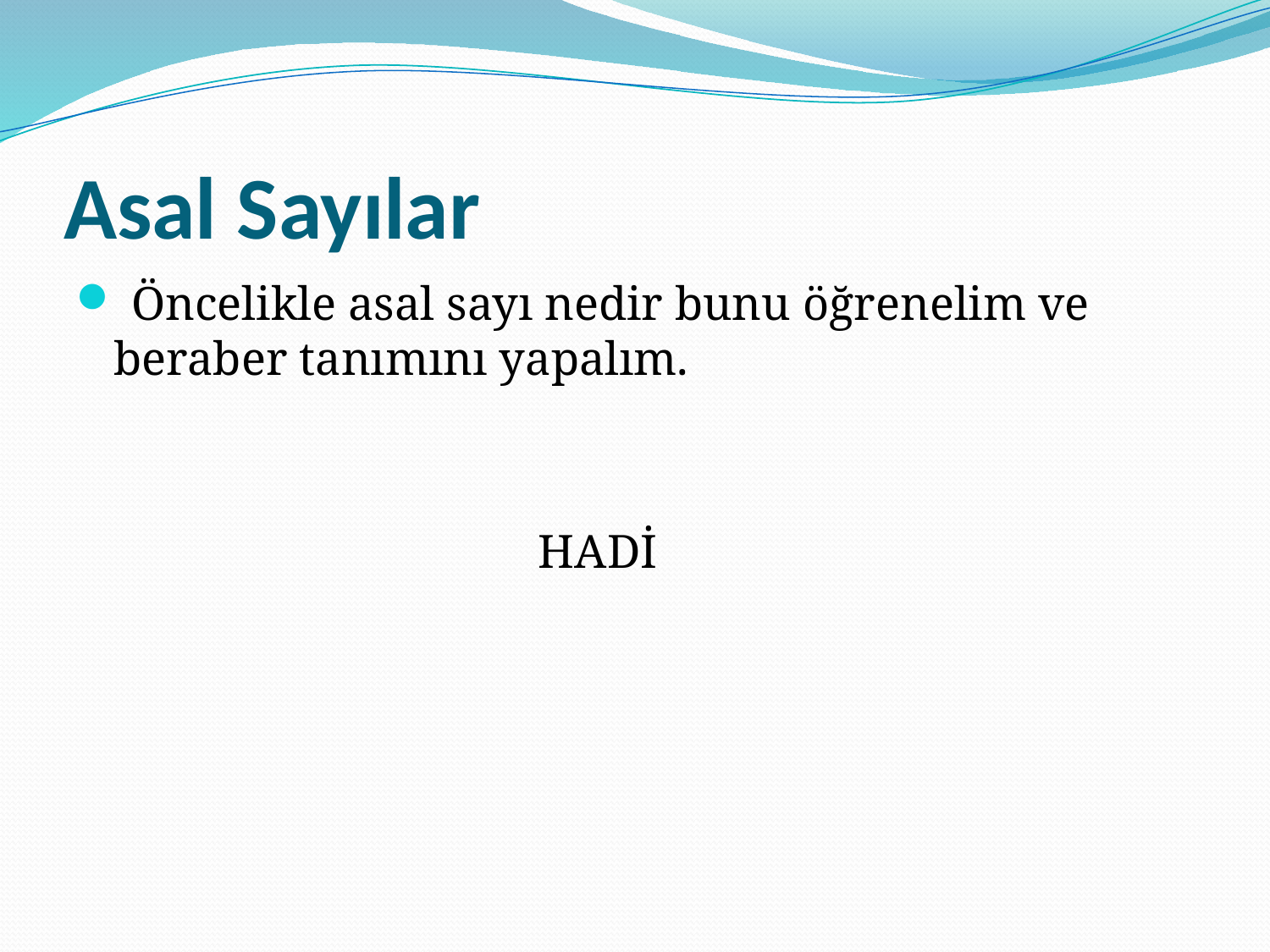

# Asal Sayılar
 Öncelikle asal sayı nedir bunu öğrenelim ve beraber tanımını yapalım.

                                       HADİ